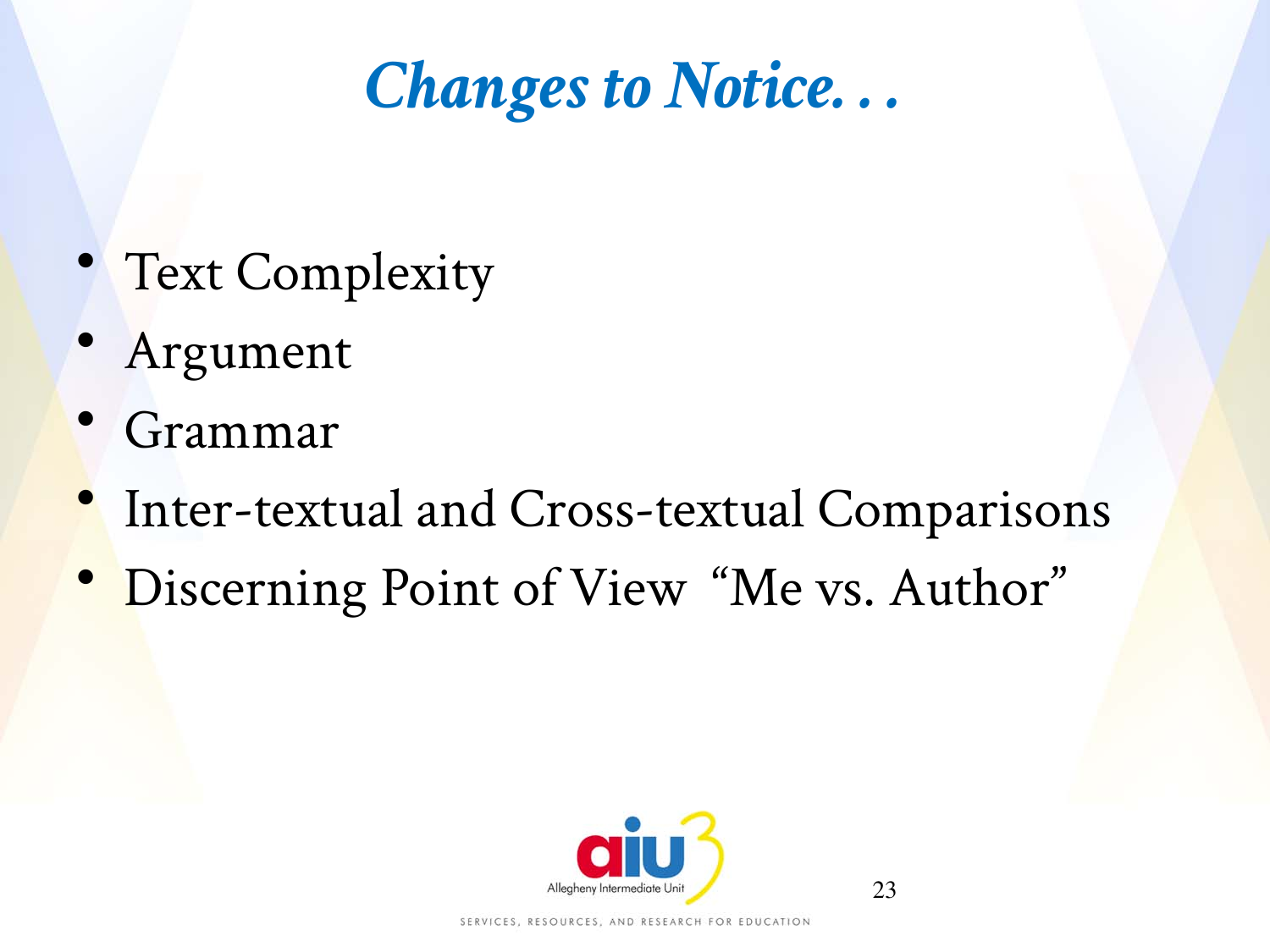

Changes to Notice. . .

Text Complexity
Argument
Grammar
Inter-textual and Cross-textual Comparisons
Discerning Point of View  “Me vs. Author”

23